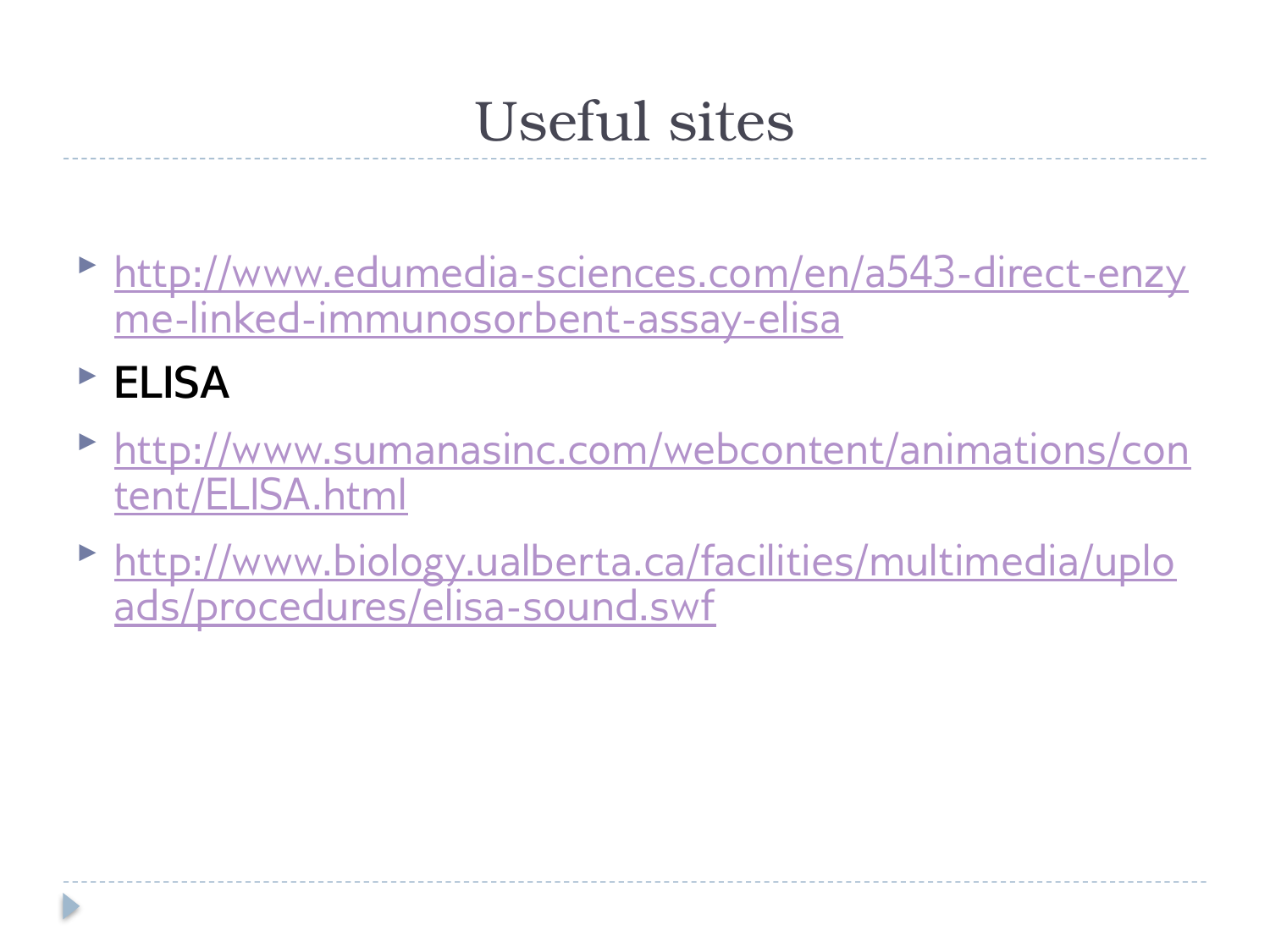

# Useful sites

http://www.edumedia-sciences.com/en/a543-direct-enzyme-linked-immunosorbent-assay-elisa
ELISA
http://www.sumanasinc.com/webcontent/animations/content/ELISA.html
http://www.biology.ualberta.ca/facilities/multimedia/uploads/procedures/elisa-sound.swf